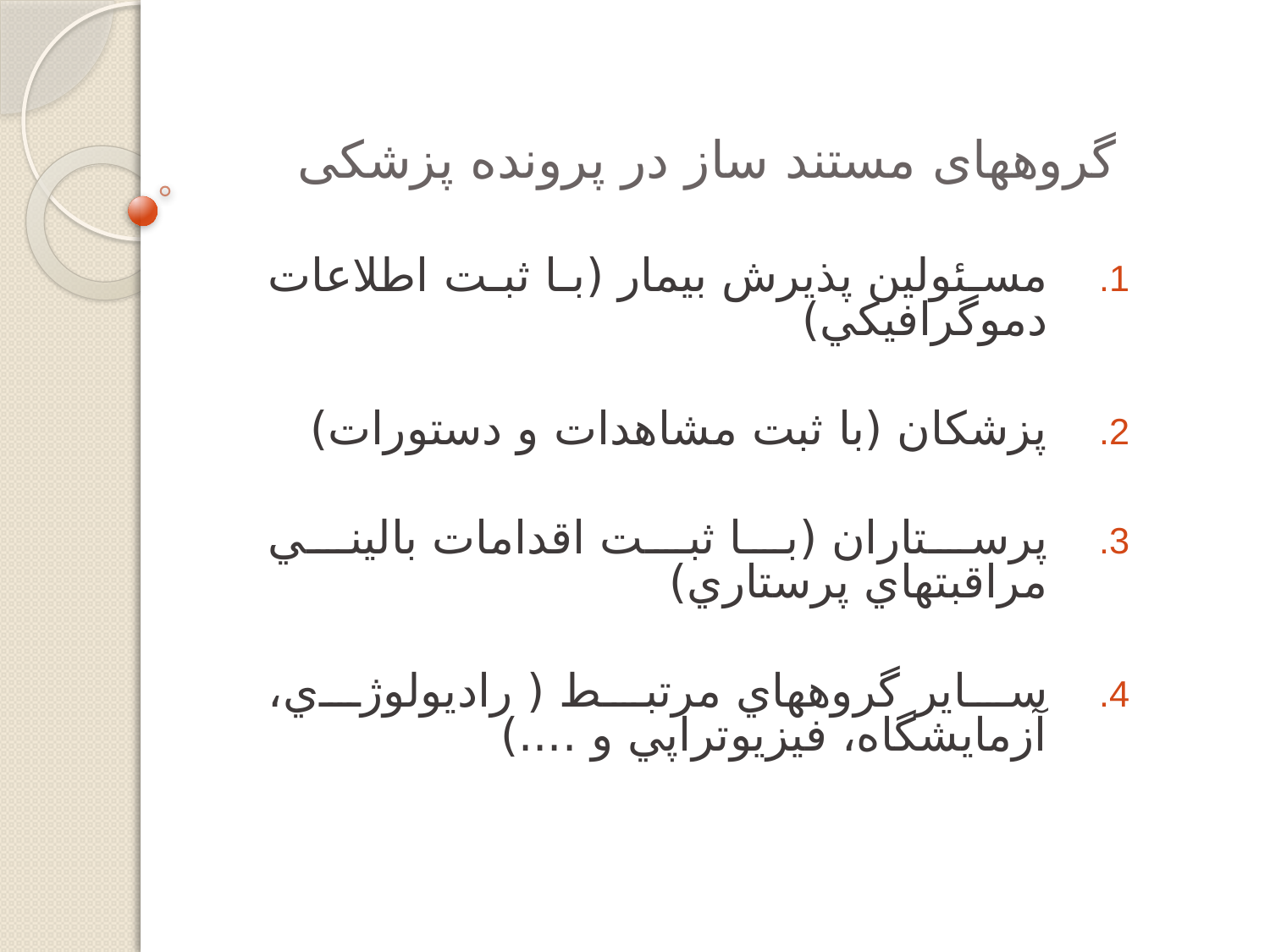

# گروههای مستند ساز در پرونده پزشکی
مسئولين پذيرش بيمار (با ثبت اطلاعات دموگرافيكي)

پزشكان (با ثبت مشاهدات و دستورات)

پرستاران (با ثبت اقدامات باليني مراقبتهاي پرستاري)

ساير گروههاي مرتبط ( راديولوژي، آزمايشگاه، فيزيوتراپي و ....)